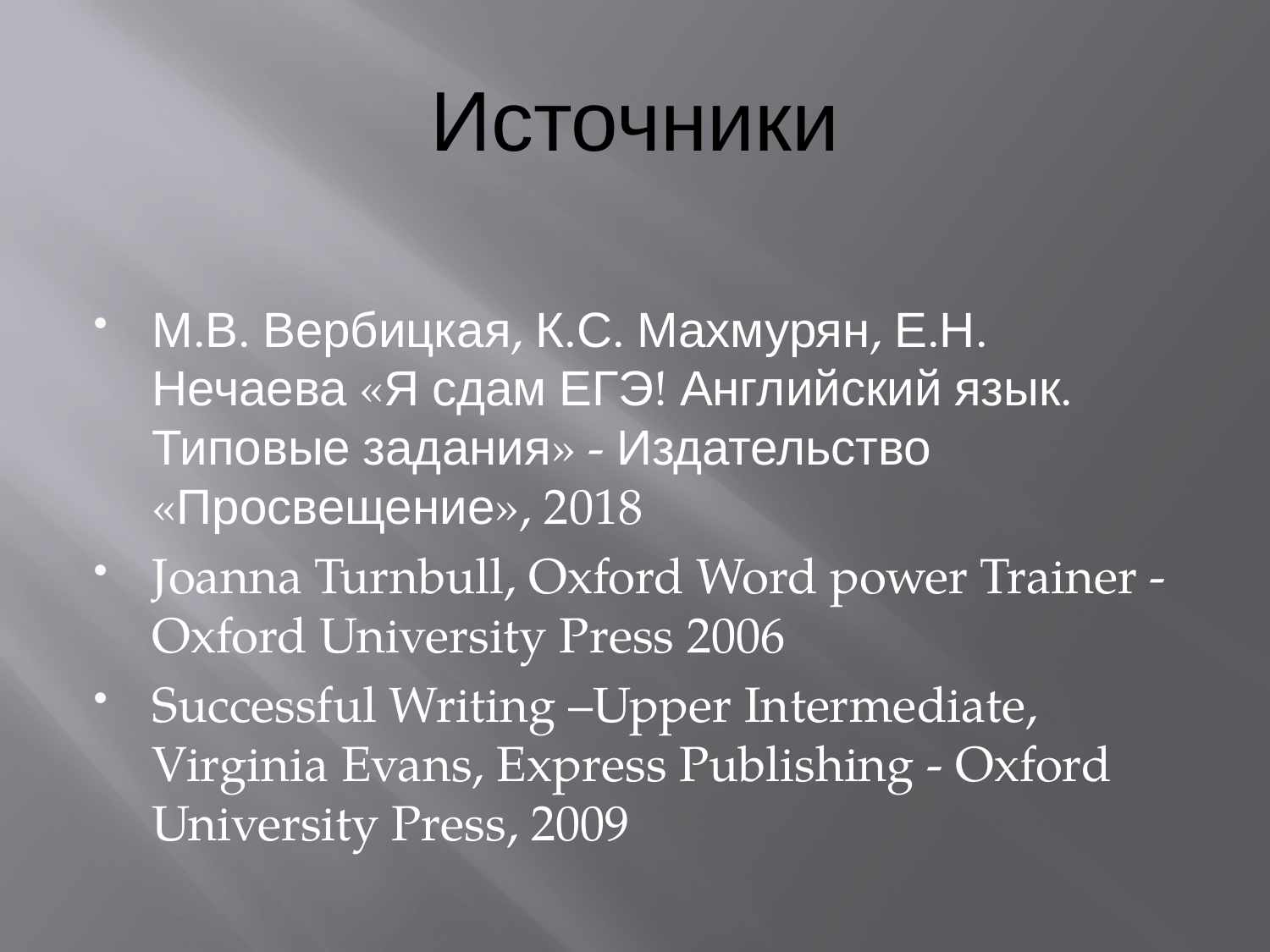

# Источники

М.В. Вербицкая, К.С. Махмурян, Е.Н. Нечаева «Я сдам ЕГЭ! Английский язык. Типовые задания» - Издательство «Просвещение», 2018
Joanna Turnbull, Oxford Word power Trainer - Oxford University Press 2006
Successful Writing –Upper Intermediate, Virginia Evans, Express Publishing - Oxford University Press, 2009